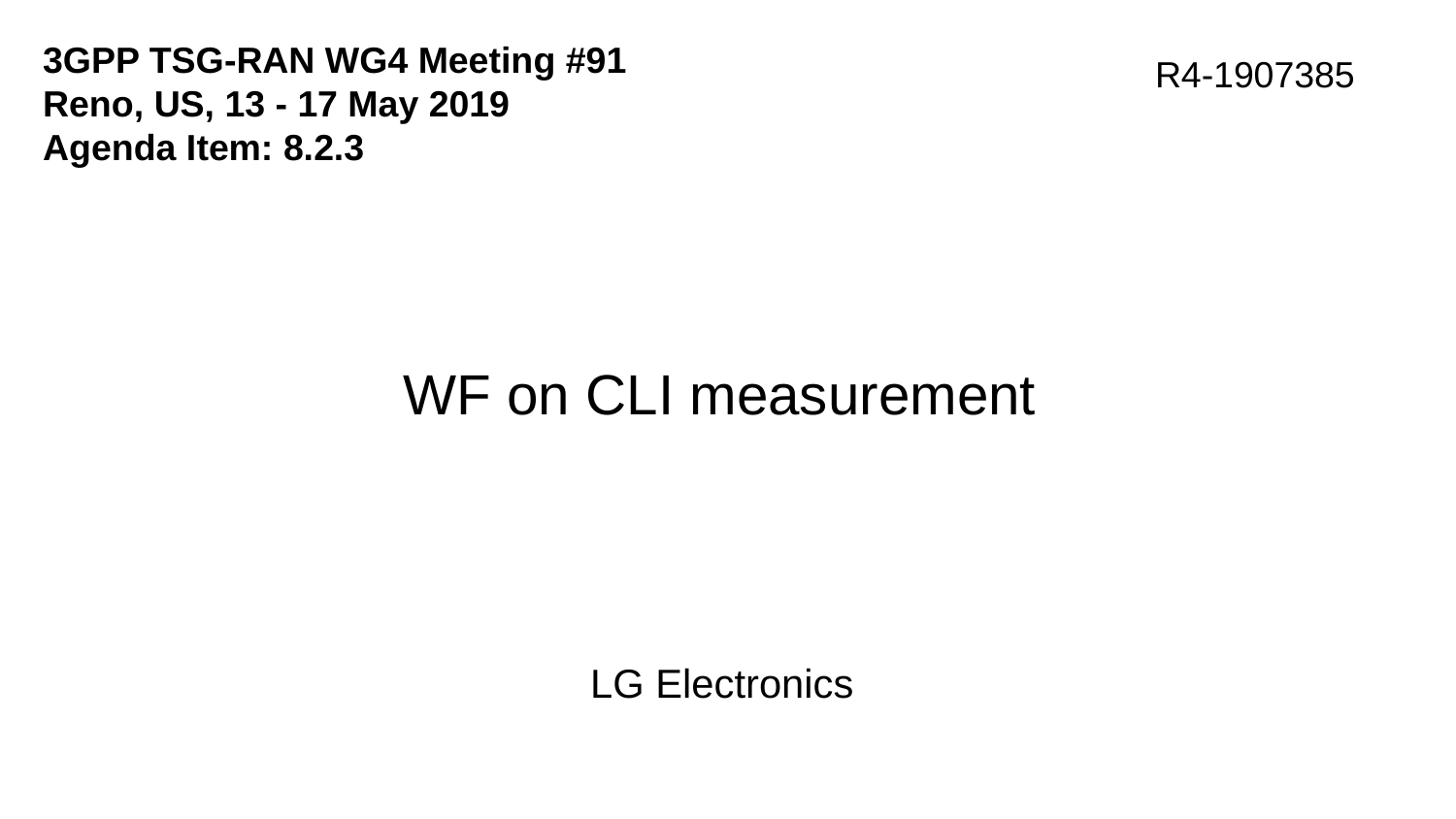

3GPP TSG-RAN WG4 Meeting #91
Reno, US, 13 - 17 May 2019
Agenda Item: 8.2.3
R4-1907385
# WF on CLI measurement
LG Electronics